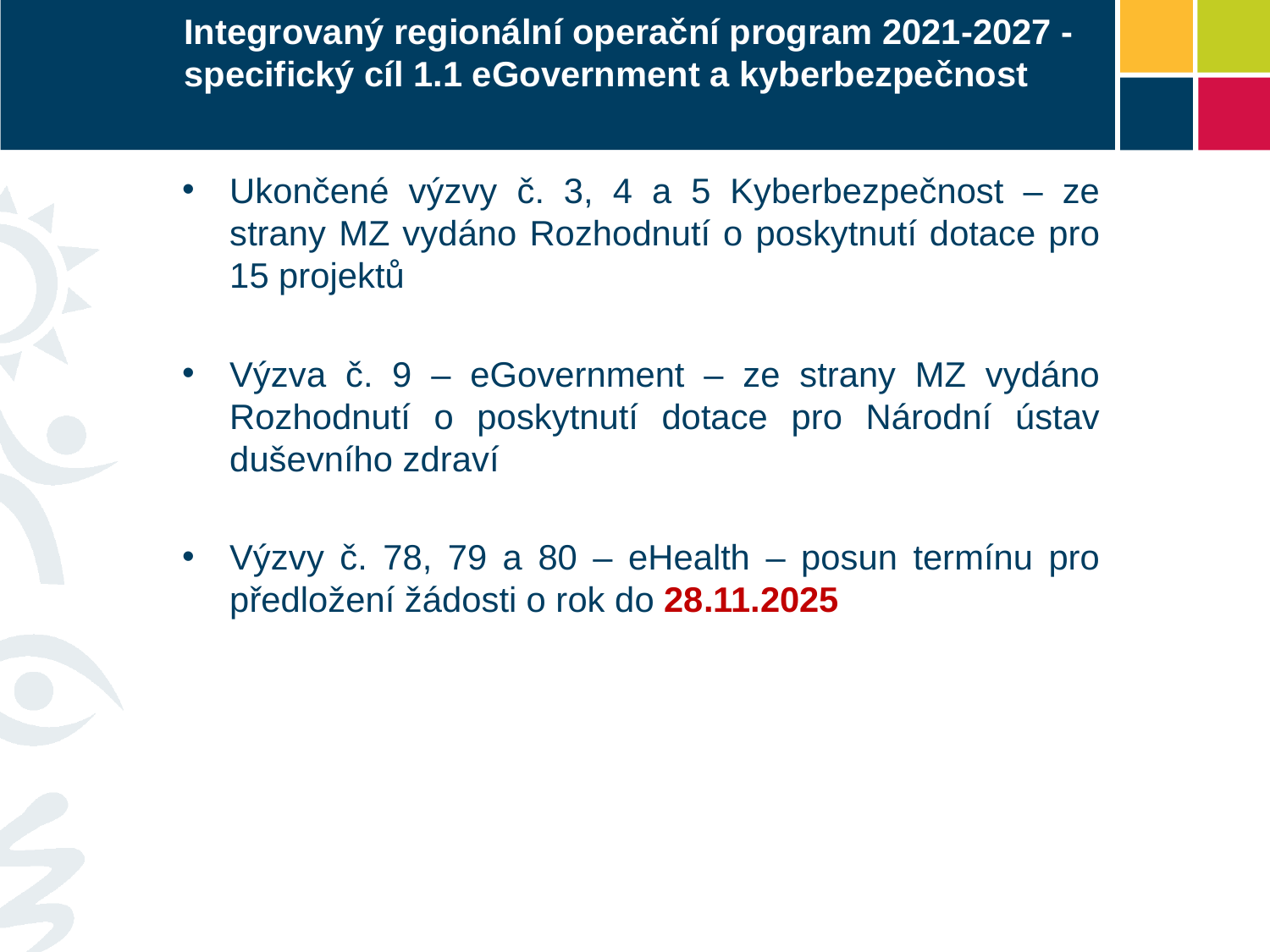

# Integrovaný regionální operační program 2021-2027 - specifický cíl 1.1 eGovernment a kyberbezpečnost
Ukončené výzvy č. 3, 4 a 5 Kyberbezpečnost – ze strany MZ vydáno Rozhodnutí o poskytnutí dotace pro 15 projektů

Výzva č. 9 – eGovernment – ze strany MZ vydáno Rozhodnutí o poskytnutí dotace pro Národní ústav duševního zdraví

Výzvy č. 78, 79 a 80 – eHealth – posun termínu pro předložení žádosti o rok do 28.11.2025